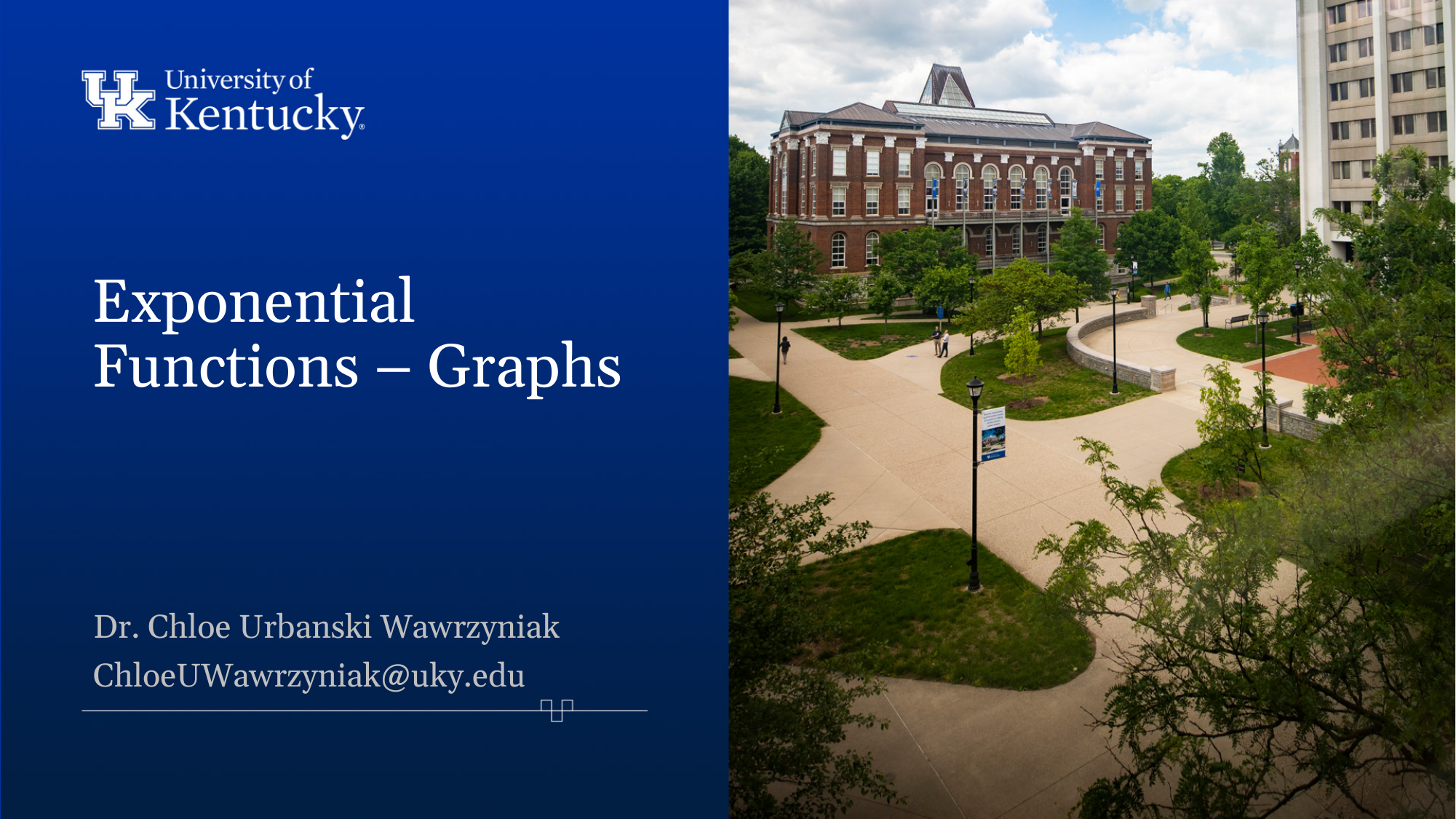

# Exponential Functions – Graphs
Dr. Chloe Urbanski Wawrzyniak
ChloeUWawrzyniak@uky.edu